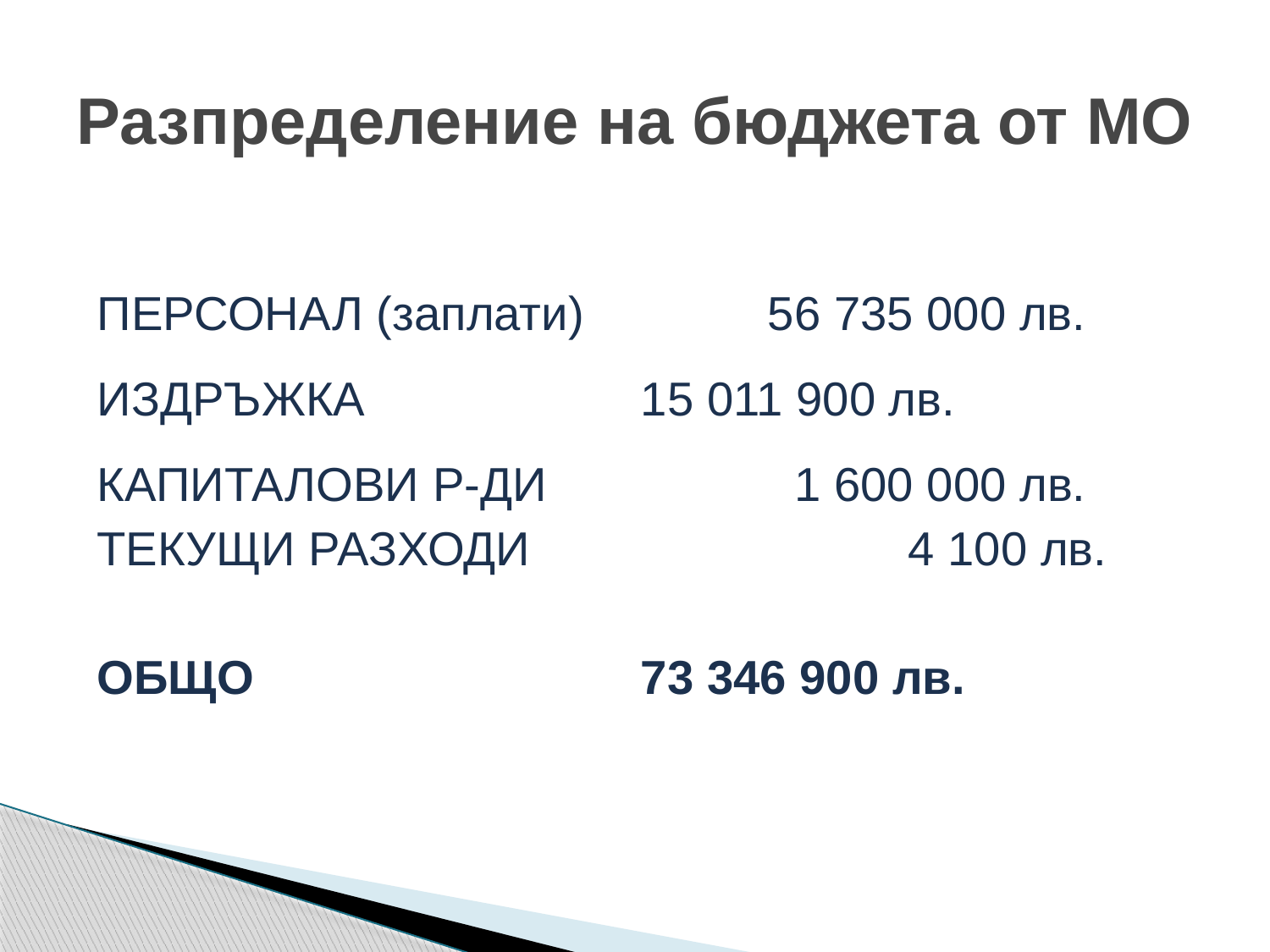

# Разпределение на бюджета от МО
ПЕРСОНАЛ (заплати)		56 735 000 лв.
ИЗДРЪЖКА			15 011 900 лв.
КАПИТАЛОВИ Р-ДИ		  1 600 000 лв.
ТЕКУЩИ РАЗХОДИ			 4 100 лв.

ОБЩО				73 346 900 лв.